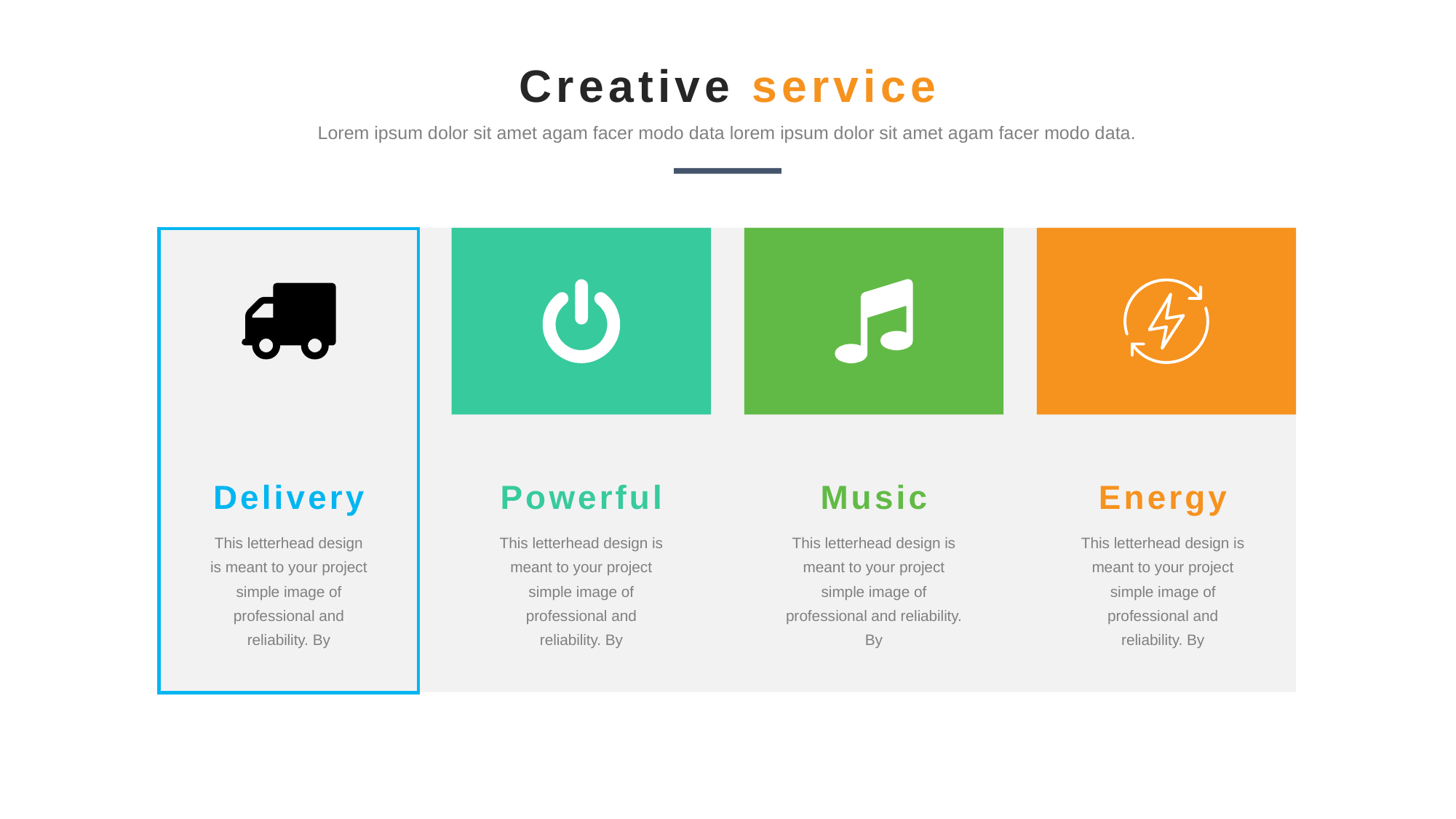

Delivery
Powerful
Music
Energy
This letterhead design is meant to your project simple image of professional and reliability. By
This letterhead design is meant to your project simple image of professional and reliability. By
This letterhead design is meant to your project simple image of professional and reliability. By
This letterhead design is meant to your project simple image of professional and reliability. By